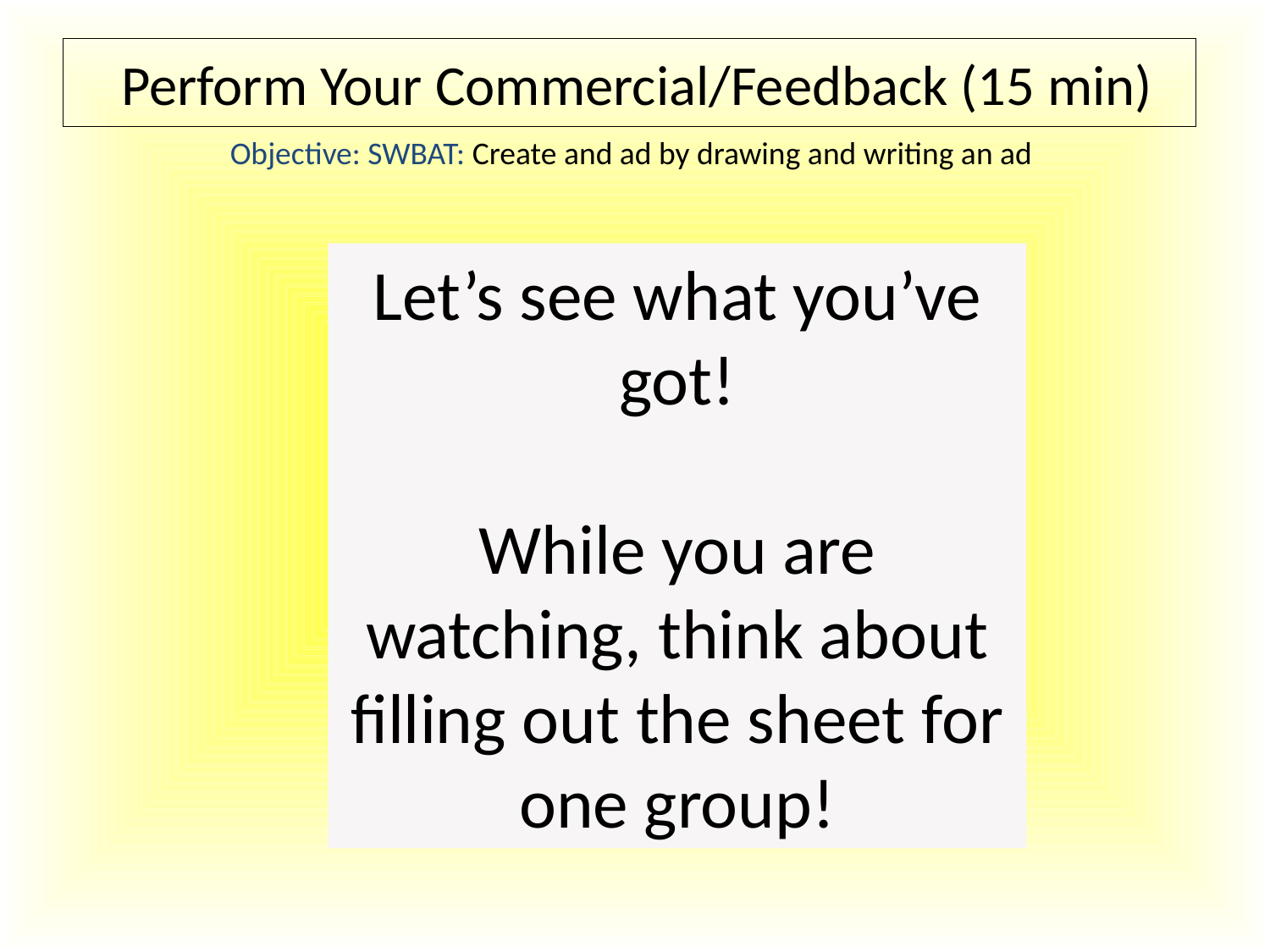

Perform Your Commercial/Feedback (15 min)
Objective: SWBAT: Create and ad by drawing and writing an ad
Let’s see what you’ve got!

While you are watching, think about filling out the sheet for one group!